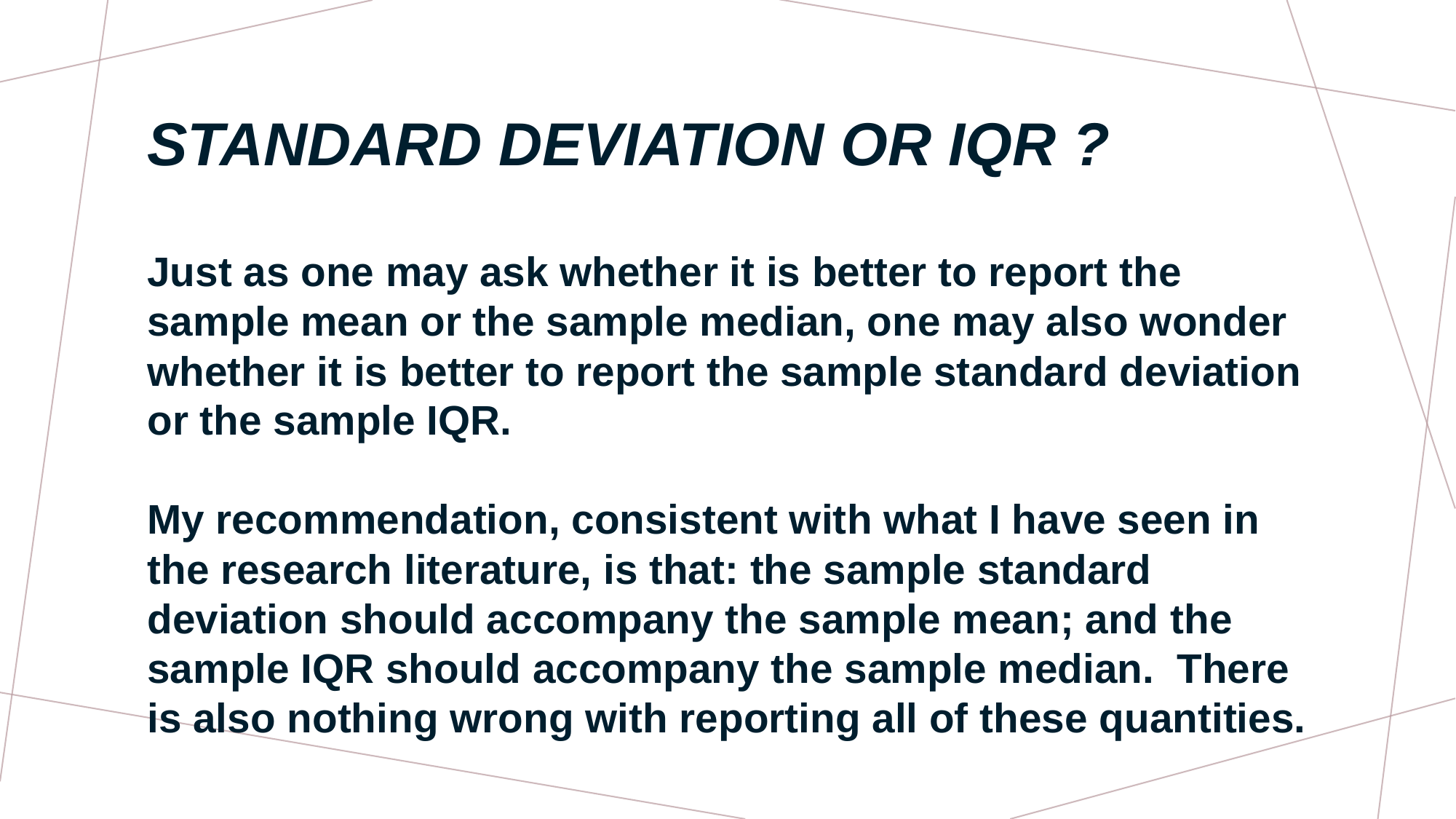

# STANDARD DEVIATION OR IQR ?
Just as one may ask whether it is better to report the sample mean or the sample median, one may also wonder whether it is better to report the sample standard deviation or the sample IQR.

My recommendation, consistent with what I have seen in the research literature, is that: the sample standard deviation should accompany the sample mean; and the sample IQR should accompany the sample median.  There is also nothing wrong with reporting all of these quantities.